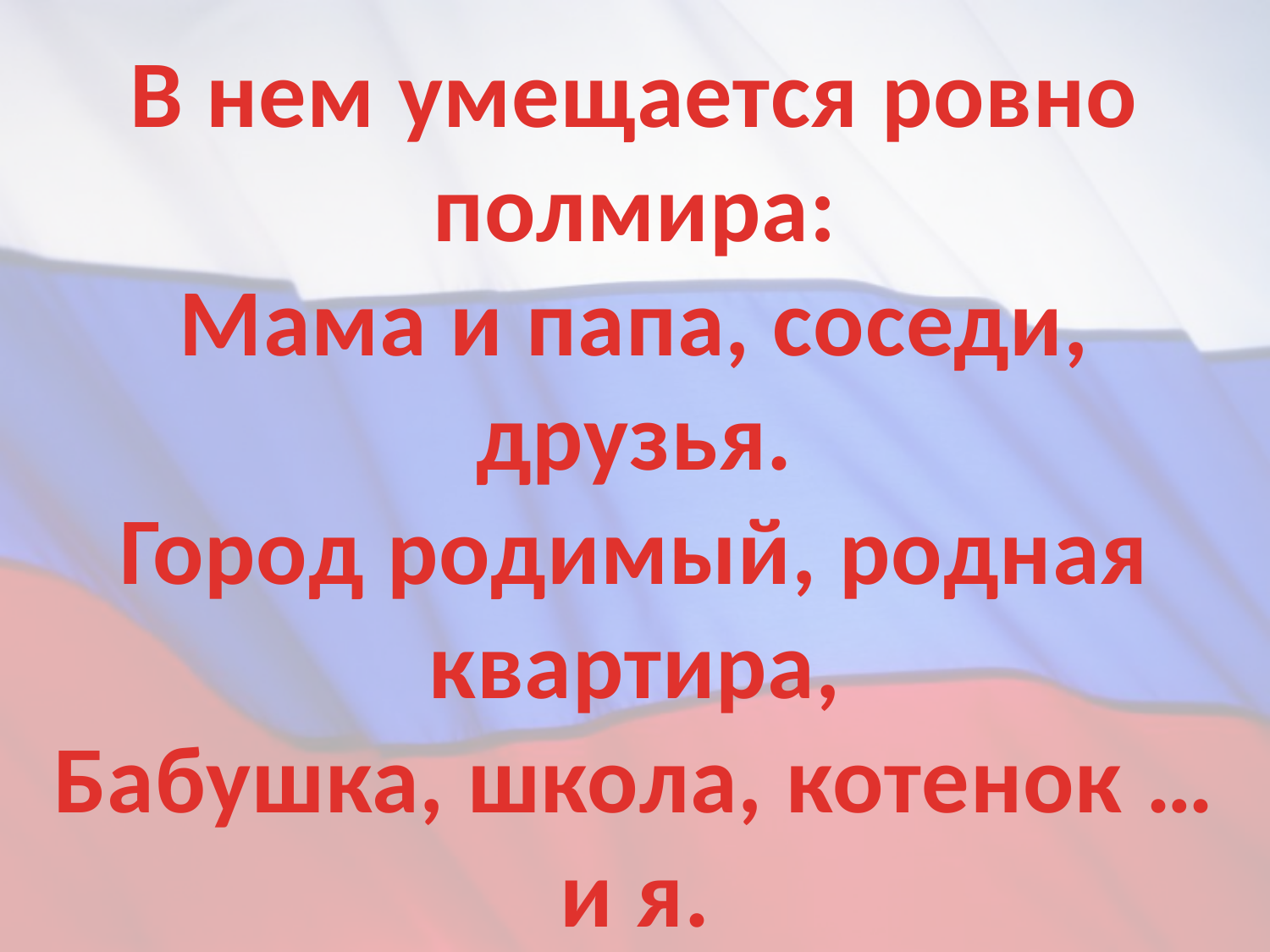

В нем умещается ровно полмира:
Мама и папа, соседи, друзья.
Город родимый, родная квартира,
Бабушка, школа, котенок … и я.